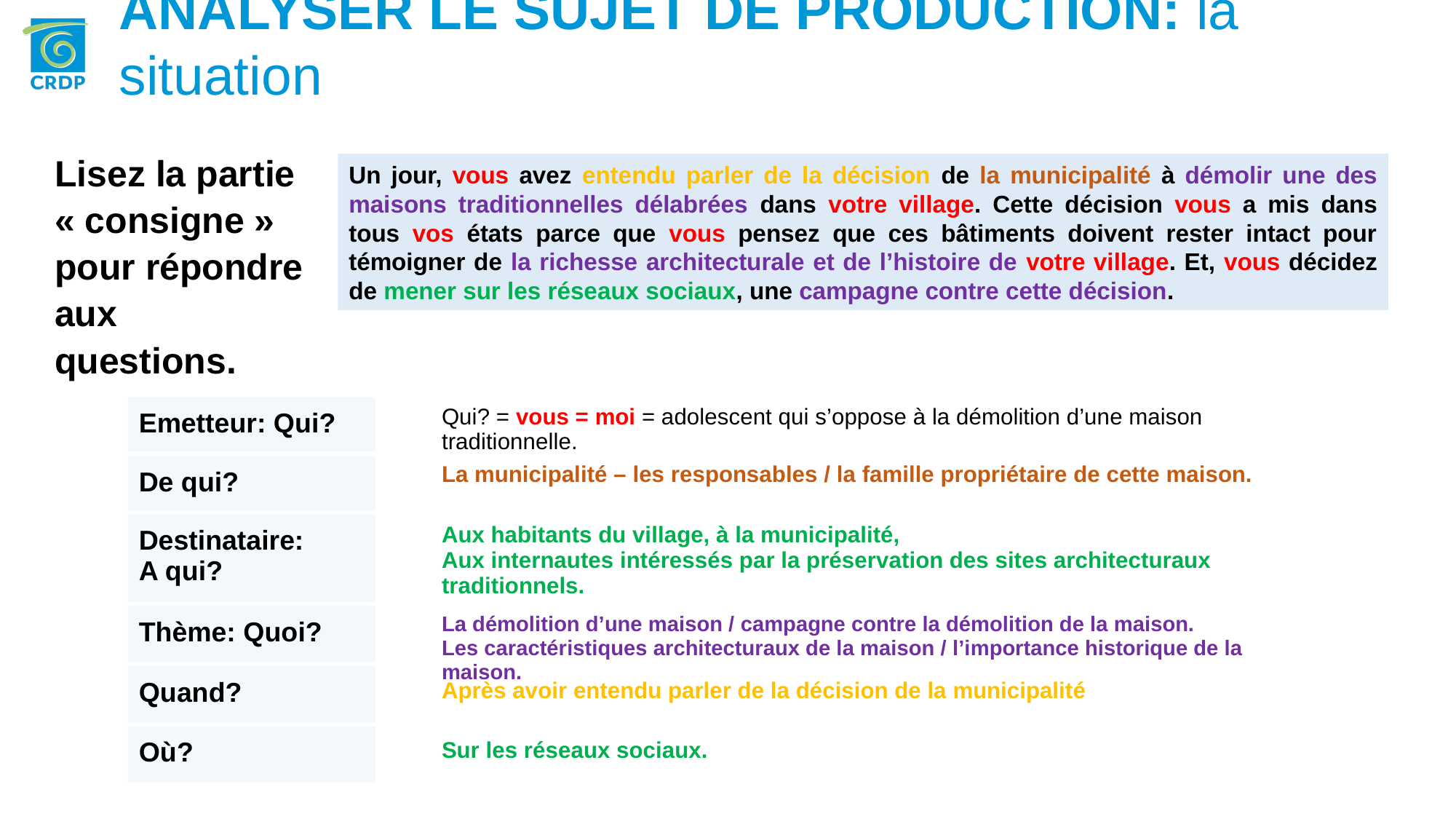

ANALYSER LE SUJET DE PRODUCTION: la situation
Lisez la partie « consigne » pour répondre aux questions.
Un jour, vous avez entendu parler de la décision de la municipalité à démolir une des maisons traditionnelles délabrées dans votre village. Cette décision vous a mis dans tous vos états parce que vous pensez que ces bâtiments doivent rester intact pour témoigner de la richesse architecturale et de l’histoire de votre village. Et, vous décidez de mener sur les réseaux sociaux, une campagne contre cette décision.
Un jour, vous avez entendu parler de la décision de la municipalité à démolir une des maisons traditionnelles délabrées dans votre village. Cette décision vous a mis dans tous vos états parce que vous pensez que ces bâtiments doivent rester intact pour témoigner de la richesse architecturale et de l’histoire de votre village. Et, vous décidez de mener sur les réseaux sociaux, une campagne contre cette décision.
| Emetteur: Qui? |
| --- |
| Qui? = vous = moi = adolescent qui s’oppose à la démolition d’une maison traditionnelle. |
| --- |
| La municipalité – les responsables / la famille propriétaire de cette maison. |
| --- |
| De qui? |
| --- |
| Destinataire: A qui? |
| --- |
| Aux habitants du village, à la municipalité, Aux internautes intéressés par la préservation des sites architecturaux traditionnels. |
| --- |
| La démolition d’une maison / campagne contre la démolition de la maison. Les caractéristiques architecturaux de la maison / l’importance historique de la maison. |
| --- |
| Thème: Quoi? |
| --- |
| Quand? |
| --- |
| Après avoir entendu parler de la décision de la municipalité |
| --- |
| Où? |
| --- |
| Sur les réseaux sociaux. |
| --- |